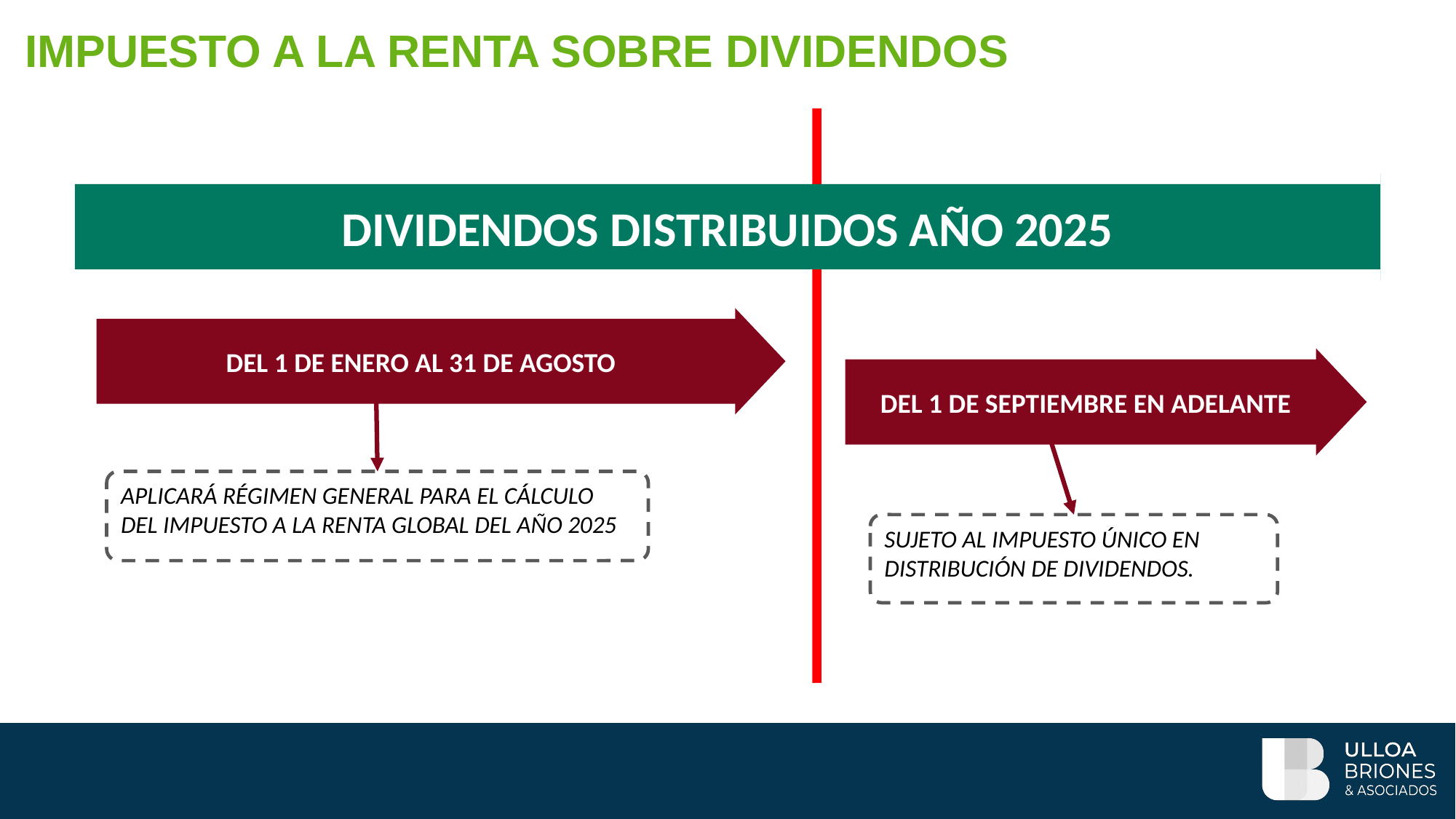

# IMPUESTO A LA RENTA SOBRE DIVIDENDOS

DIVIDENDOS DISTRIBUIDOS AÑO 2025
DEL 1 DE ENERO AL 31 DE AGOSTO
DEL 1 DE SEPTIEMBRE EN ADELANTE
APLICARÁ RÉGIMEN GENERAL PARA EL CÁLCULO DEL IMPUESTO A LA RENTA GLOBAL DEL AÑO 2025
SUJETO AL IMPUESTO ÚNICO EN DISTRIBUCIÓN DE DIVIDENDOS.